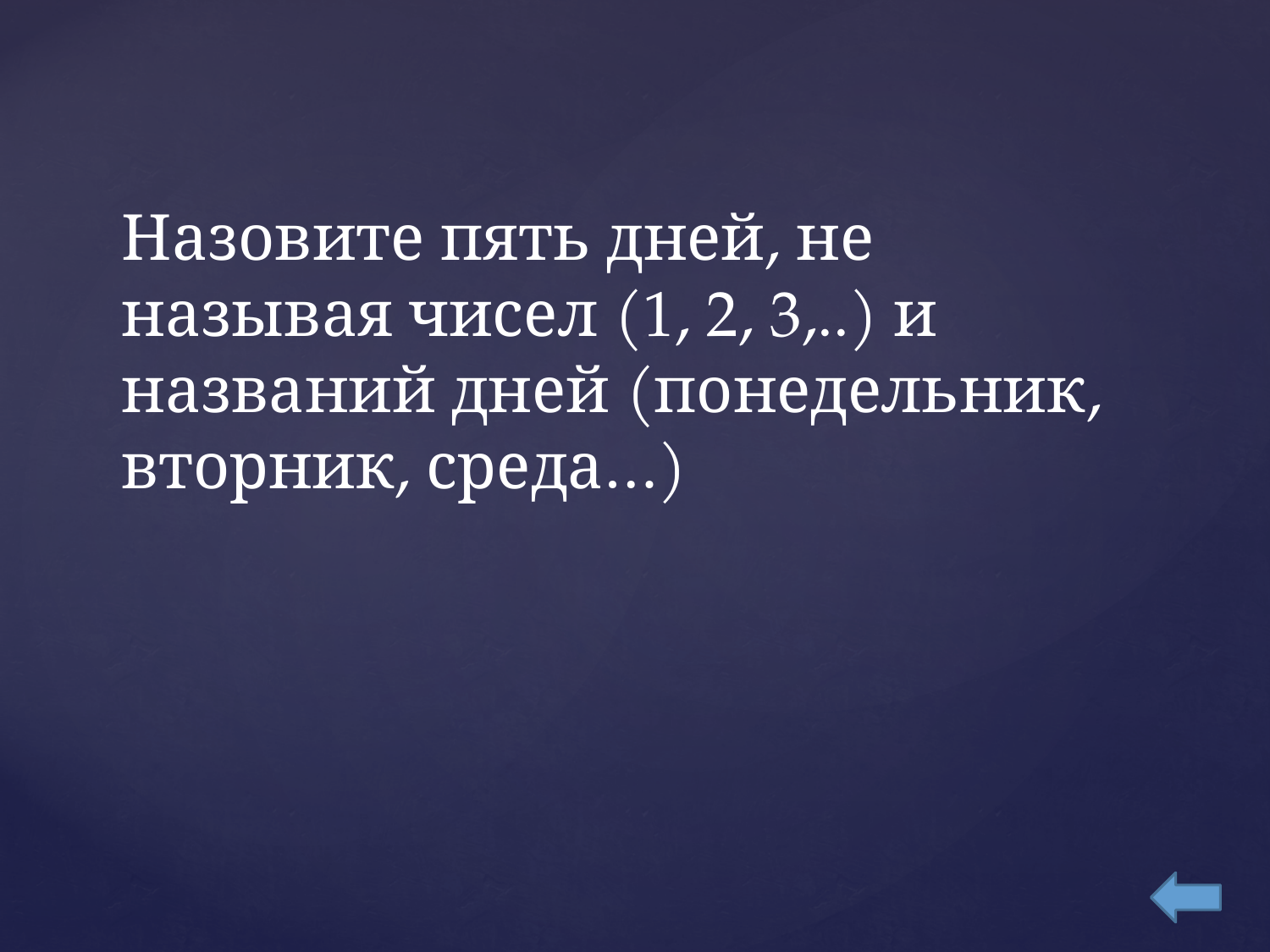

Назовите пять дней, не называя чисел (1, 2, 3,..) и названий дней (понедельник, вторник, среда…)